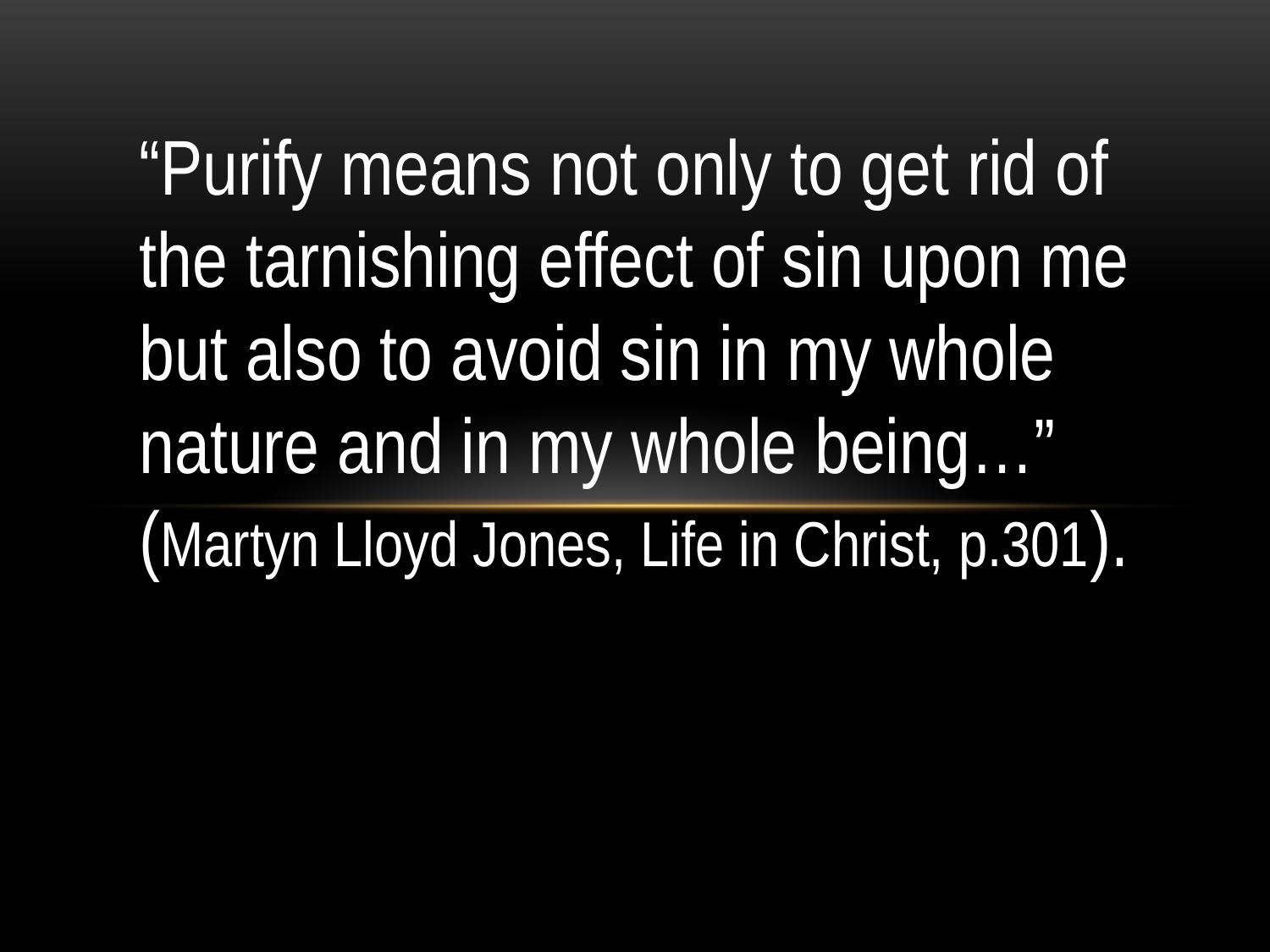

“Purify means not only to get rid of the tarnishing effect of sin upon me but also to avoid sin in my whole nature and in my whole being…” (Martyn Lloyd Jones, Life in Christ, p.301).